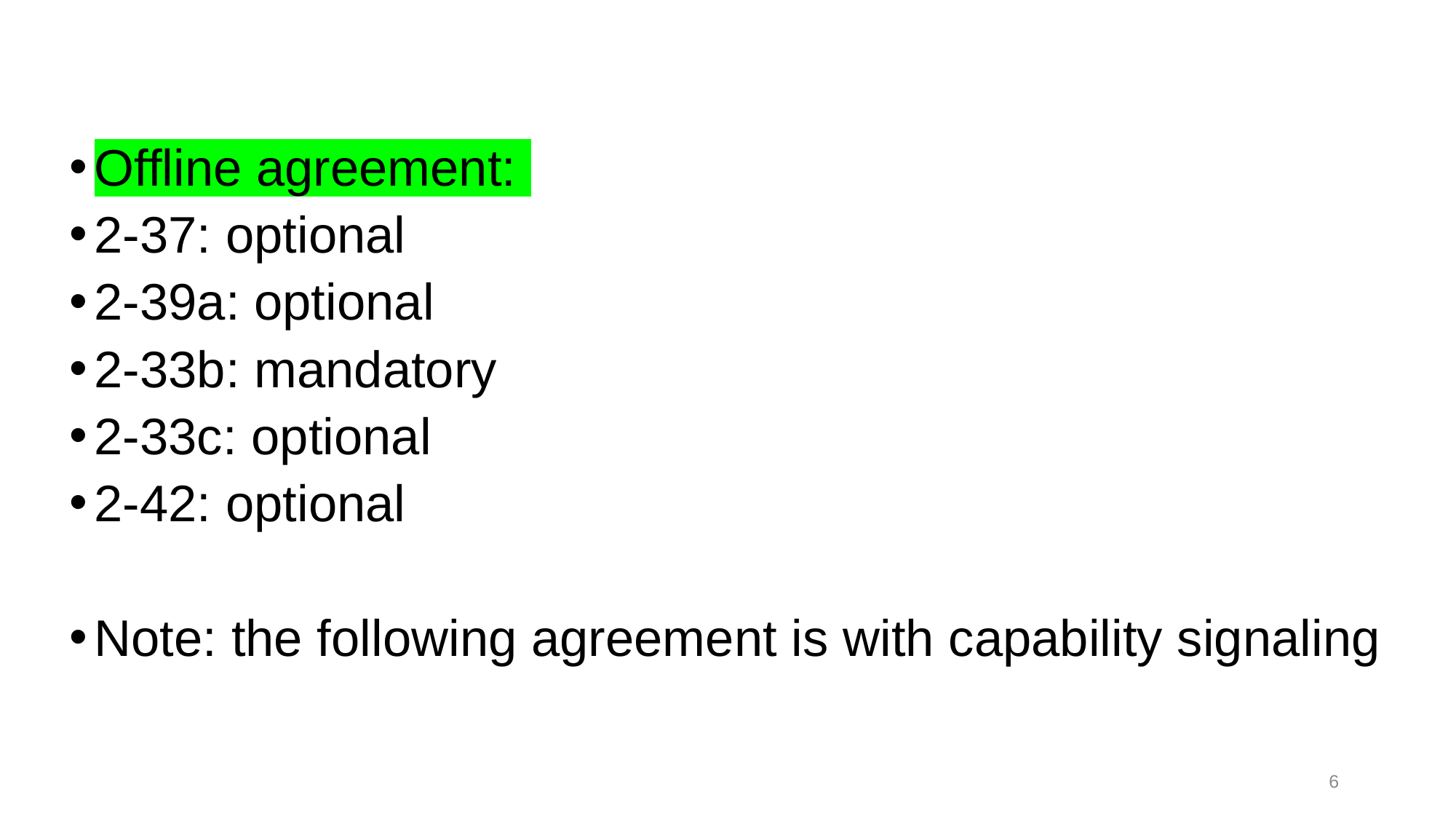

Offline agreement:
2-37: optional
2-39a: optional
2-33b: mandatory
2-33c: optional
2-42: optional

Note: the following agreement is with capability signaling

6